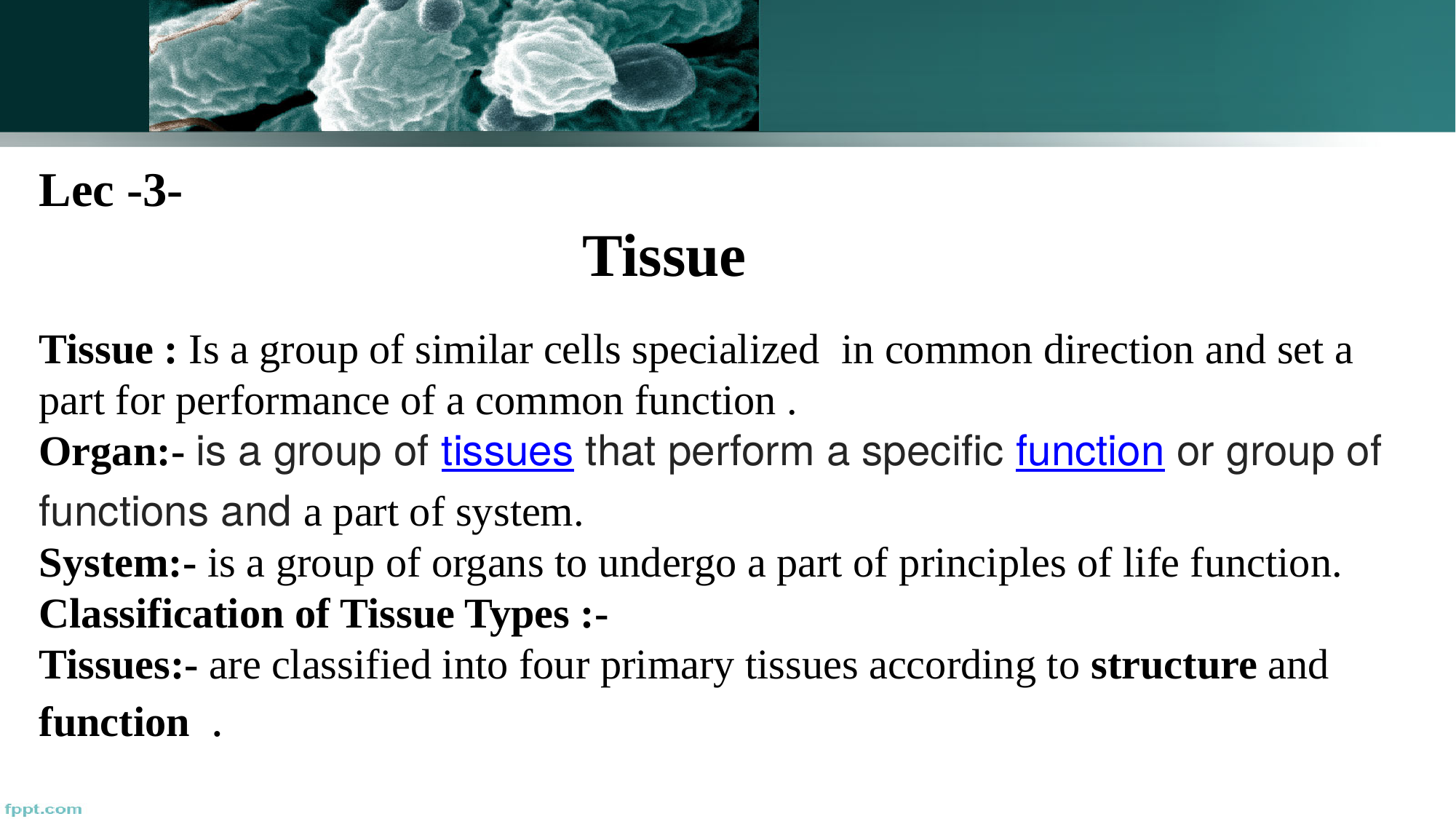

Lec -3-
                                    Tissue

Tissue : Is a group of similar cells specialized  in common direction and set a part for performance of a common function .
Organ:- is a group of tissues that perform a specific function or group of functions and a part of system.
System:- is a group of organs to undergo a part of principles of life function.
Classification of Tissue Types :-
Tissues:- are classified into four primary tissues according to structure and function  .